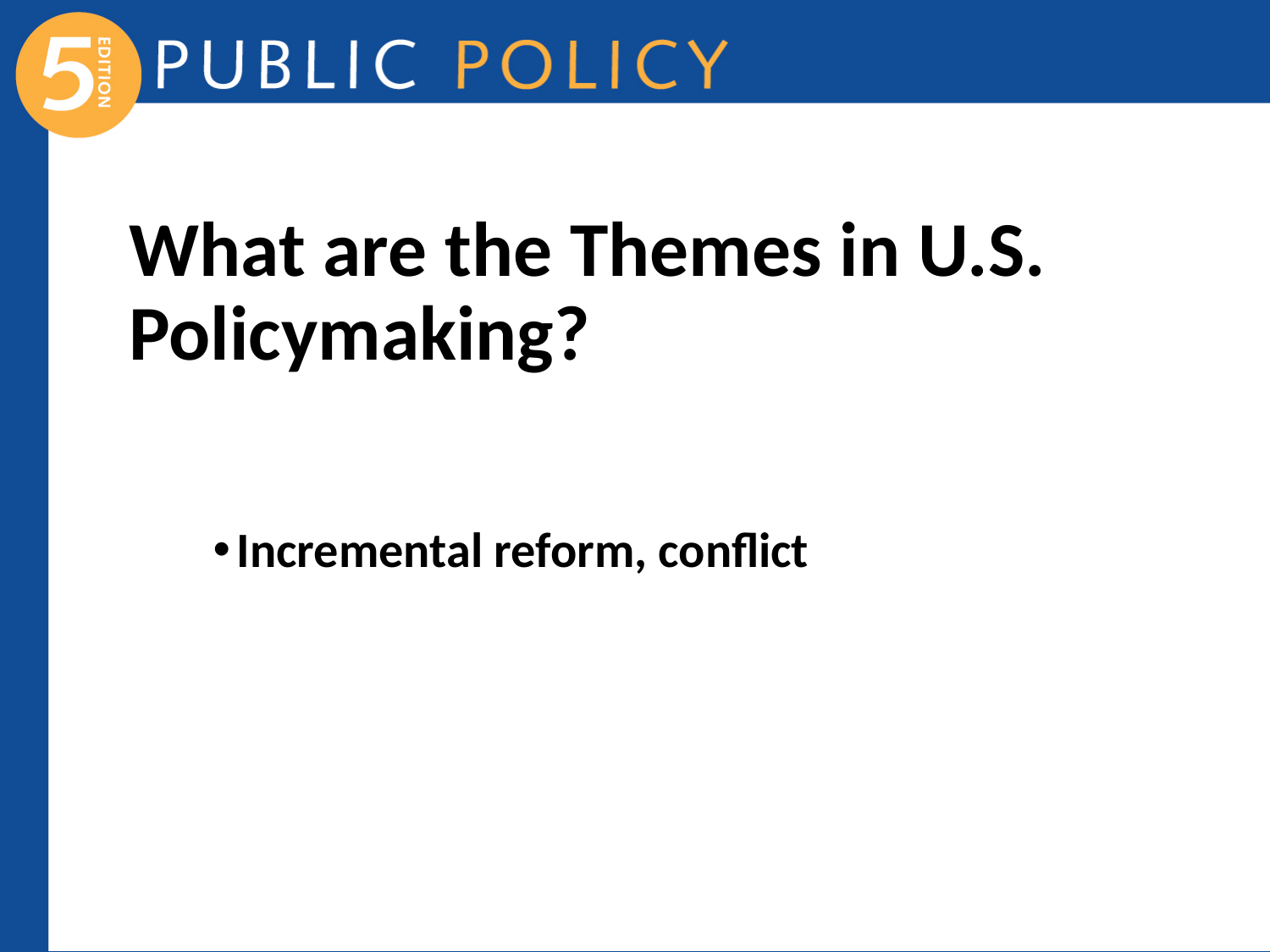

# What are the Themes in U.S. Policymaking?
Incremental reform, conflict